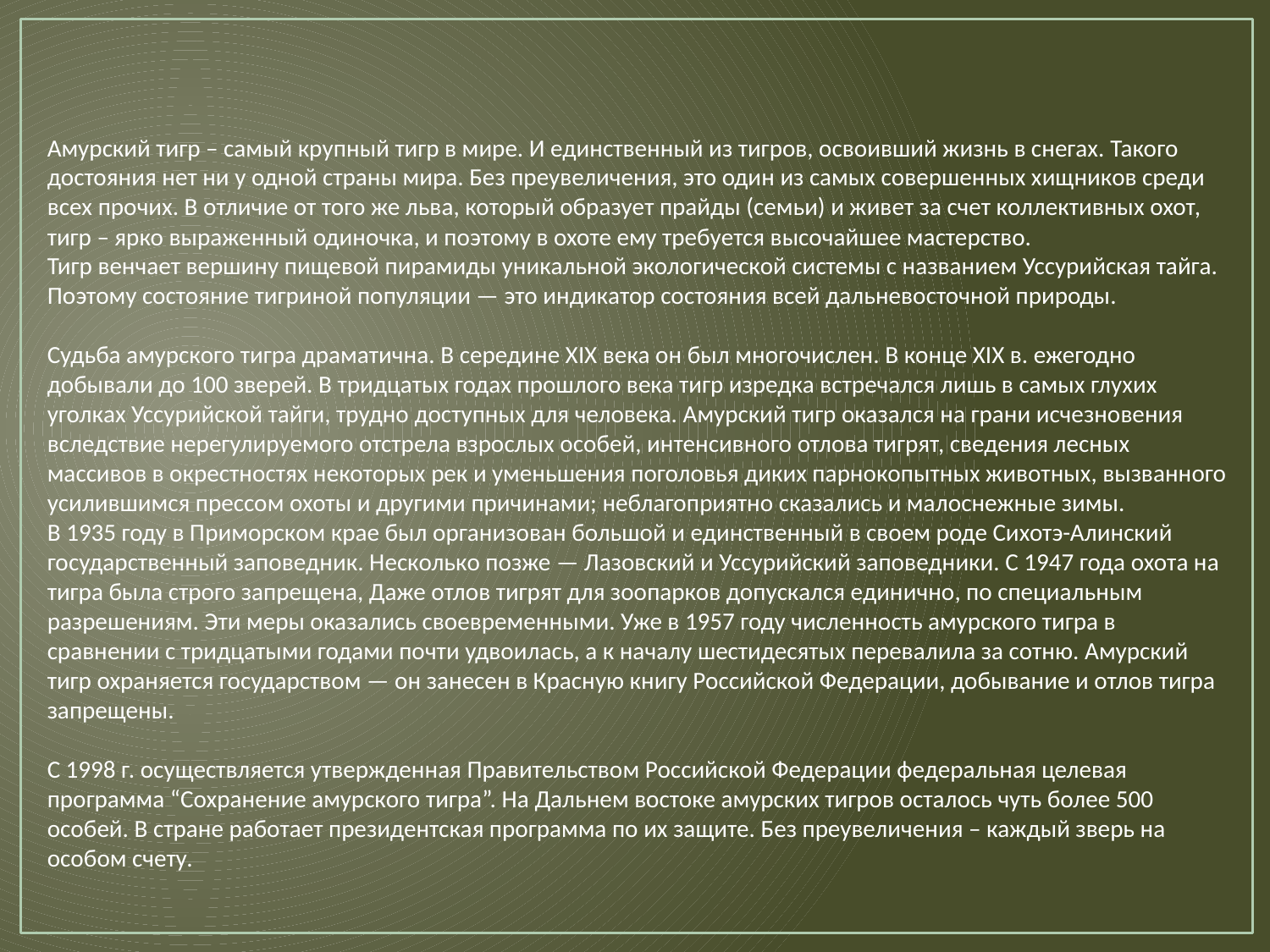

Амурский тигр – самый крупный тигр в мире. И единственный из тигров, освоивший жизнь в снегах. Такого достояния нет ни у одной страны мира. Без преувеличения, это один из самых совершенных хищников среди всех прочих. В отличие от того же льва, который образует прайды (семьи) и живет за счет коллективных охот, тигр – ярко выраженный одиночка, и поэтому в охоте ему требуется высочайшее мастерство.
Тигр венчает вершину пищевой пирамиды уникальной экологической системы с названием Уссурийская тайга. Поэтому состояние тигриной популяции — это индикатор состояния всей дальневосточной природы.

Судьба амурского тигра драматична. В середине XIX века он был многочислен. В конце XIX в. ежегодно добывали до 100 зверей. В тридцатых годах прошлого века тигр изредка встречался лишь в самых глухих уголках Уссурийской тайги, трудно доступных для человека. Амурский тигр оказался на грани исчезновения вследствие нерегулируемого отстрела взрослых особей, интенсивного отлова тигрят, сведения лесных массивов в окрестностях некоторых рек и уменьшения поголовья диких парнокопытных животных, вызванного усилившимся прессом охоты и другими причинами; неблагоприятно сказались и малоснежные зимы.
В 1935 году в Приморском крае был организован большой и единственный в своем роде Сихотэ-Алинский государственный заповедник. Несколько позже — Лазовский и Уссурийский заповедники. С 1947 года охота на тигра была строго запрещена, Даже отлов тигрят для зоопарков допускался единично, по специальным разрешениям. Эти меры оказались своевременными. Уже в 1957 году численность амурского тигра в сравнении с тридцатыми годами почти удвоилась, а к началу шестидесятых перевалила за сотню. Амурский тигр охраняется государством — он занесен в Красную книгу Российской Федерации, добывание и отлов тигра запрещены.

С 1998 г. осуществляется утвержденная Правительством Российcкой Федерации федеральная целевая программа “Сохранение амурского тигра”. На Дальнем востоке амурских тигров осталось чуть более 500 особей. В стране работает президентская программа по их защите. Без преувеличения – каждый зверь на особом счету.